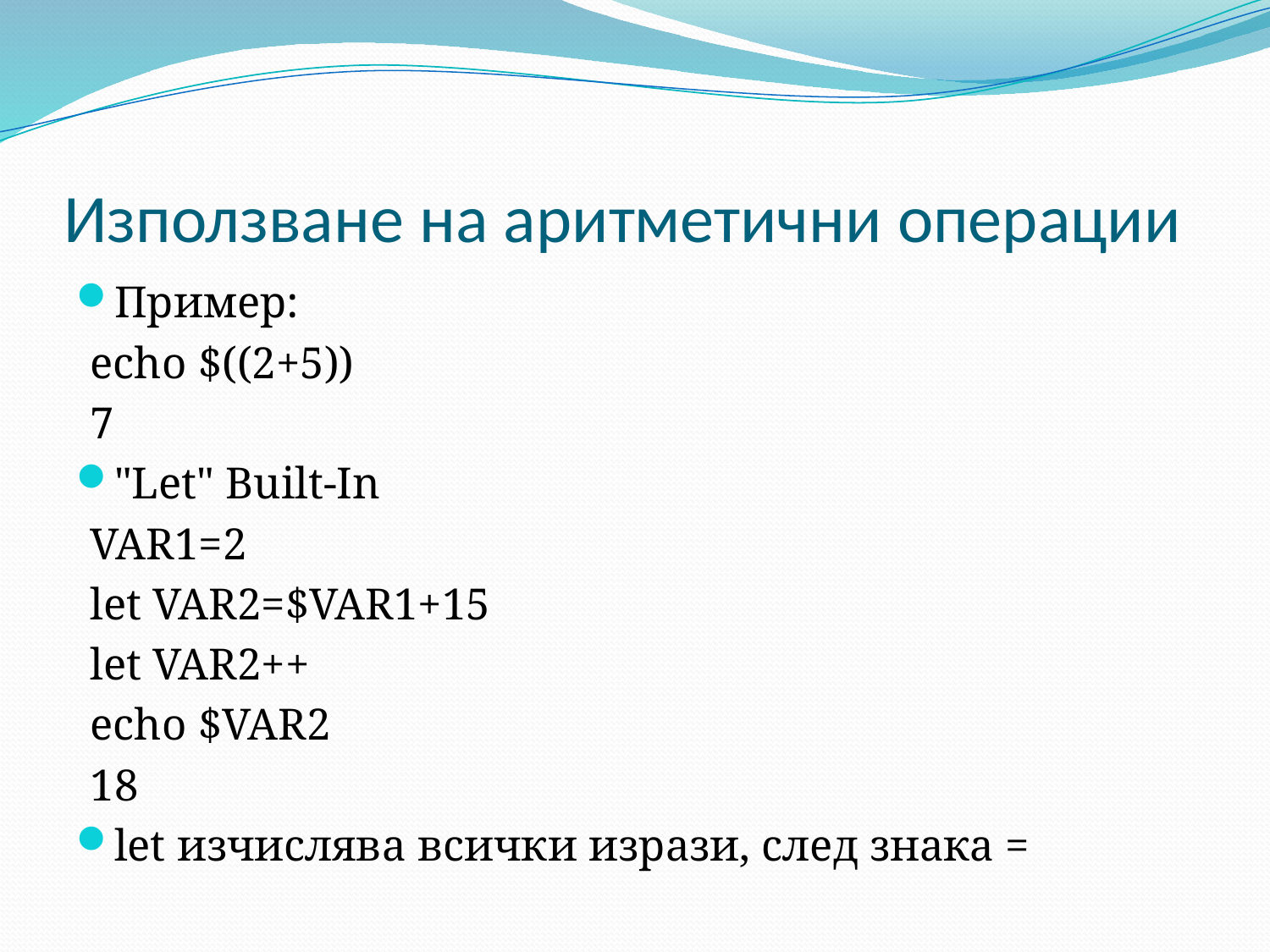

# Използване на аритметични операции
Пример:
echo $((2+5))
7
"Let" Built-In
VAR1=2
let VAR2=$VAR1+15
let VAR2++
echo $VAR2
18
let изчислява всички изрази, след знака =